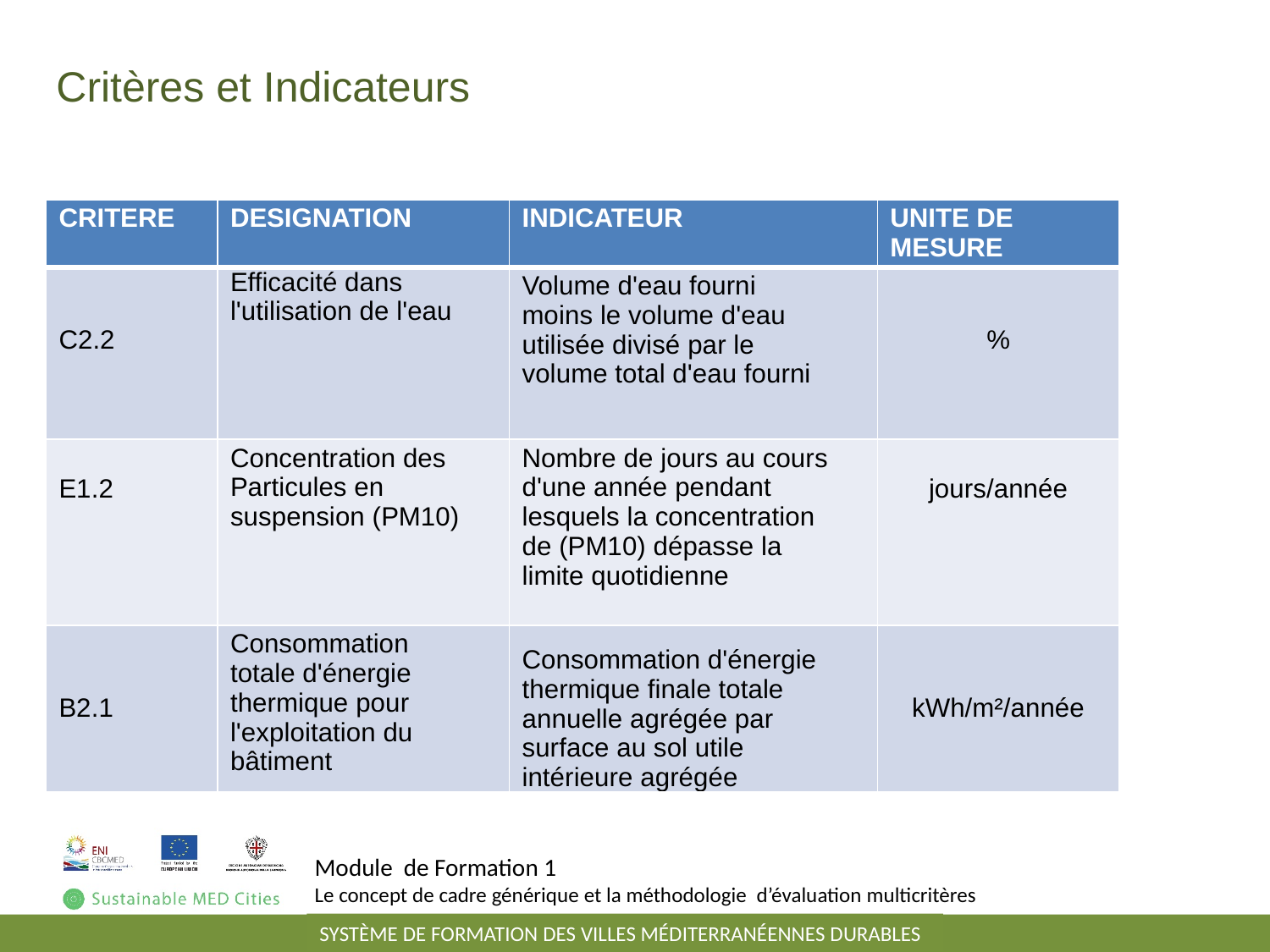

Critères et Indicateurs
| CRITERE | DESIGNATION | INDICATEUR | UNITE DE MESURE |
| --- | --- | --- | --- |
| C2.2 | Efficacité dans l'utilisation de l'eau | Volume d'eau fourni moins le volume d'eau utilisée divisé par le volume total d'eau fourni | % |
| E1.2 | Concentration des Particules en suspension (PM10) | Nombre de jours au cours d'une année pendant lesquels la concentration de (PM10) dépasse la limite quotidienne | jours/année |
| B2.1 | Consommation totale d'énergie thermique pour l'exploitation du bâtiment | Consommation d'énergie thermique finale totale annuelle agrégée par surface au sol utile intérieure agrégée | kWh/m²/année |